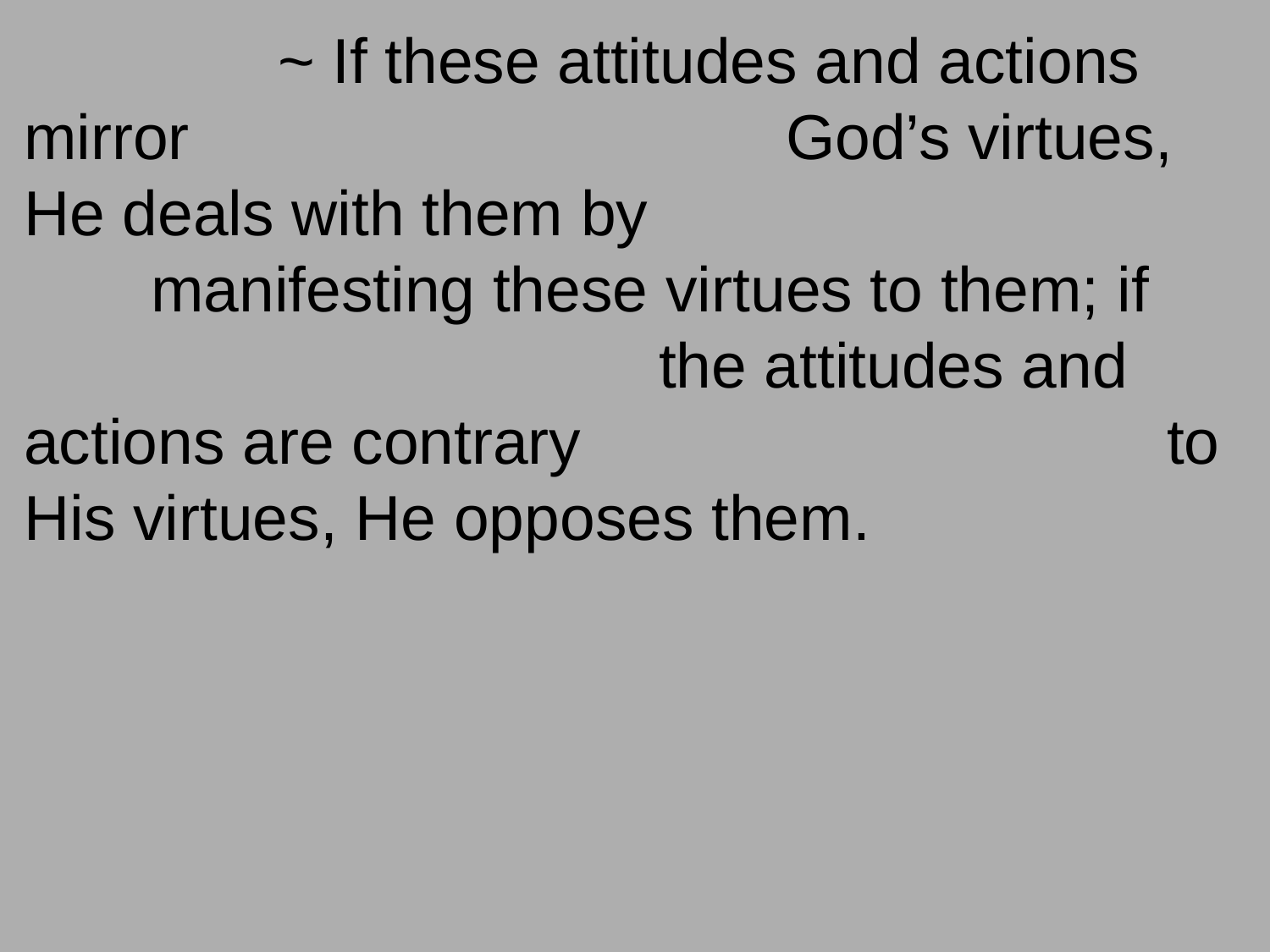

~ If these attitudes and actions mirror 					God’s virtues, He deals with them by 					manifesting these virtues to them; if 					the attitudes and actions are contrary 					to His virtues, He opposes them.